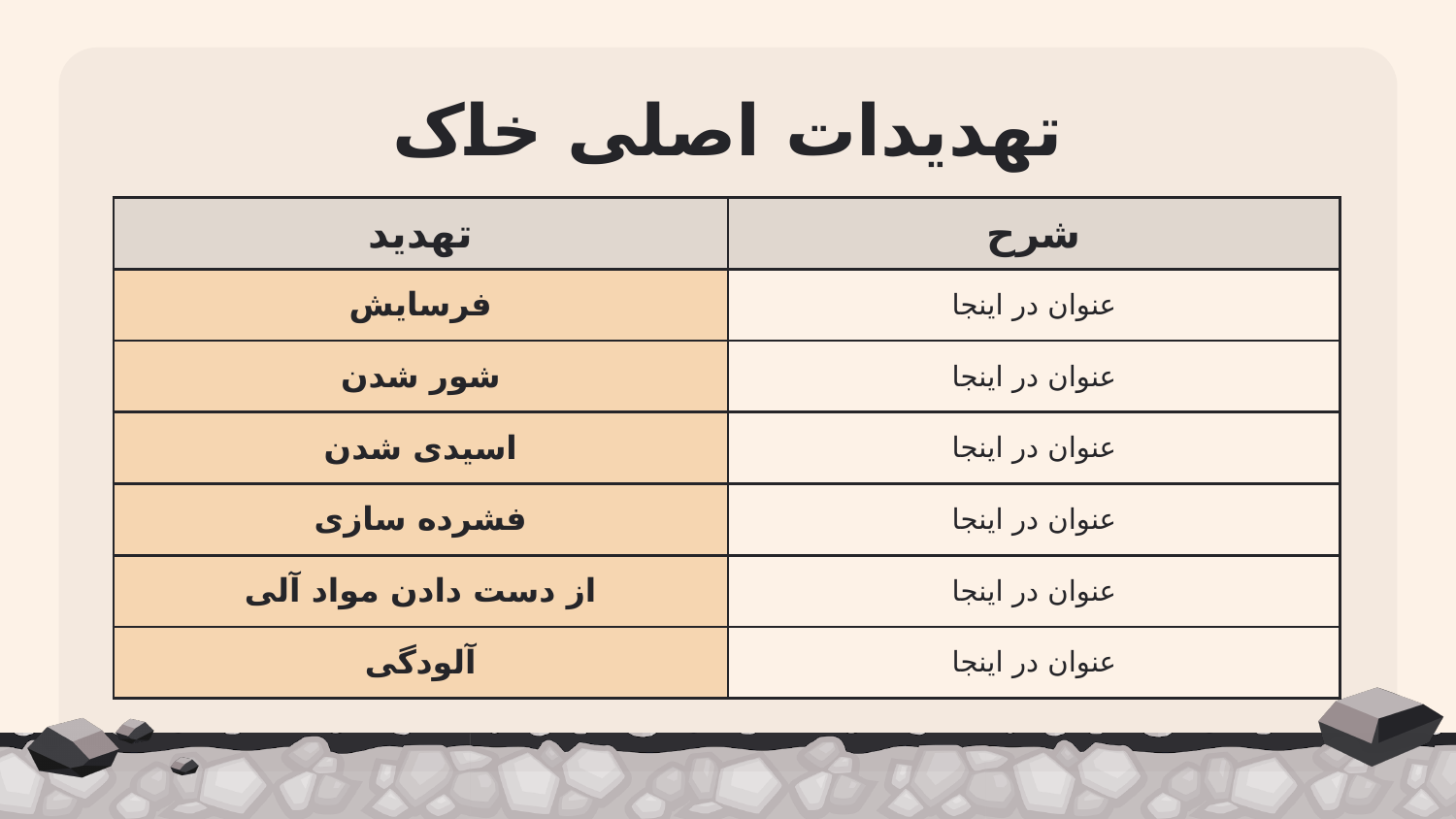

# تهدیدات اصلی خاک
| تهدید | شرح |
| --- | --- |
| فرسایش | عنوان در اینجا |
| شور شدن | عنوان در اینجا |
| اسیدی شدن | عنوان در اینجا |
| فشرده سازی | عنوان در اینجا |
| از دست دادن مواد آلی | عنوان در اینجا |
| آلودگی | عنوان در اینجا |